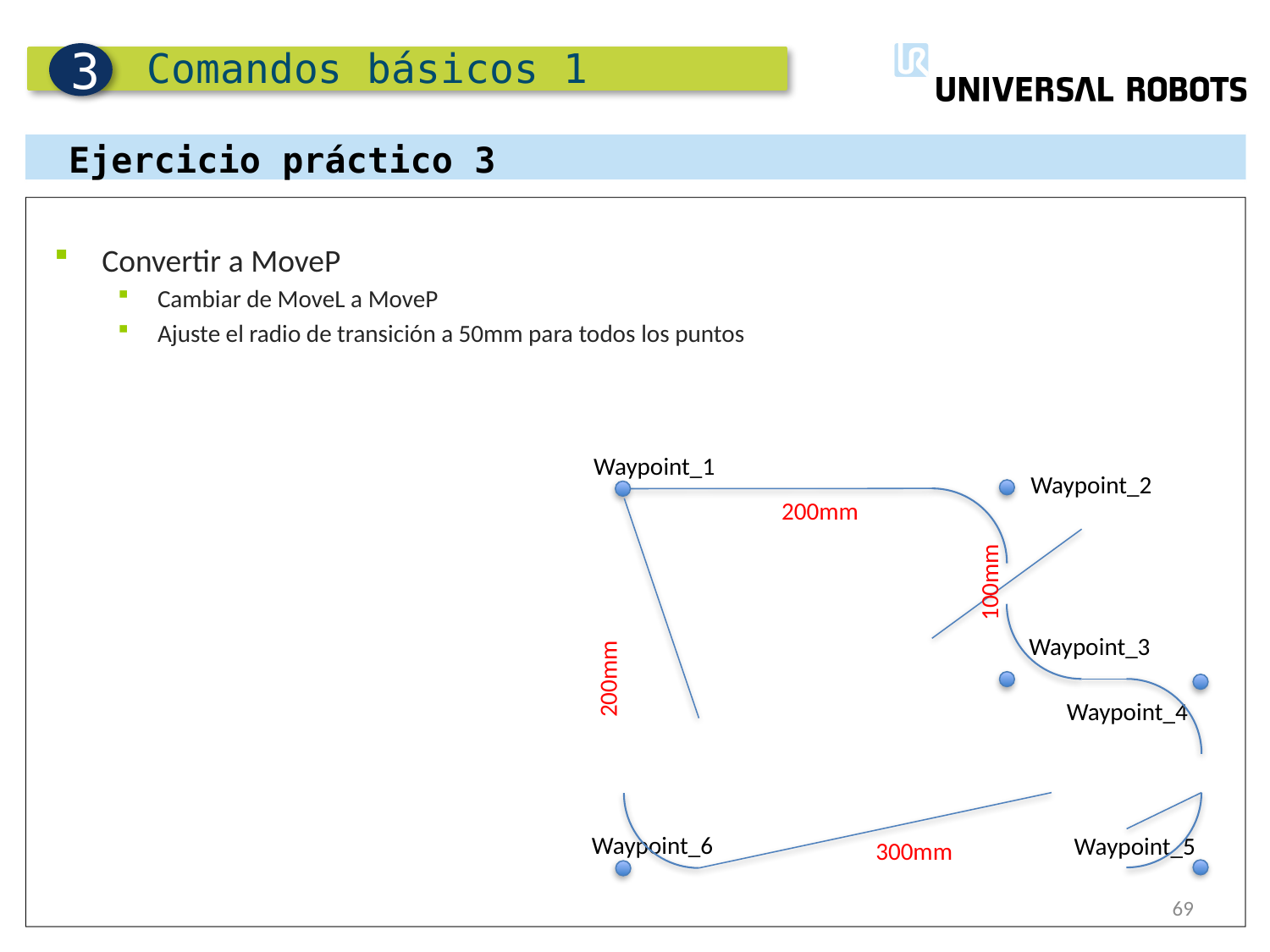

Comandos básicos 1

3

Ejercicio práctico 3
Convertir a MoveP
Cambiar de MoveL a MoveP
Ajuste el radio de transición a 50mm para todos los puntos

Waypoint_1
Waypoint_2

200mm

100mm
Waypoint_3
200mm

Waypoint_4

Waypoint_6
Waypoint_5
300mm

69